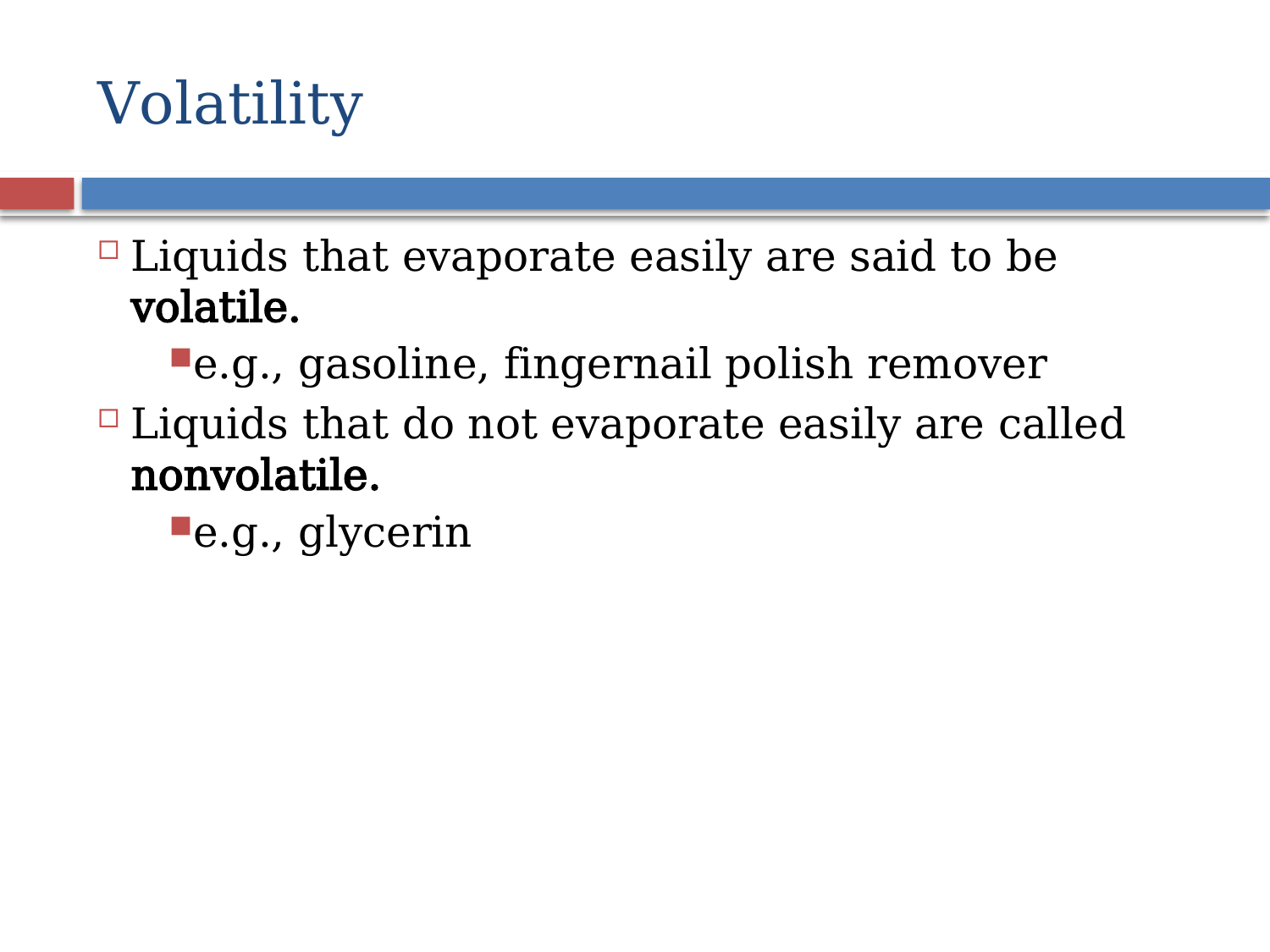

# Volatility
Liquids that evaporate easily are said to be volatile.
e.g., gasoline, fingernail polish remover
Liquids that do not evaporate easily are called nonvolatile.
e.g., glycerin